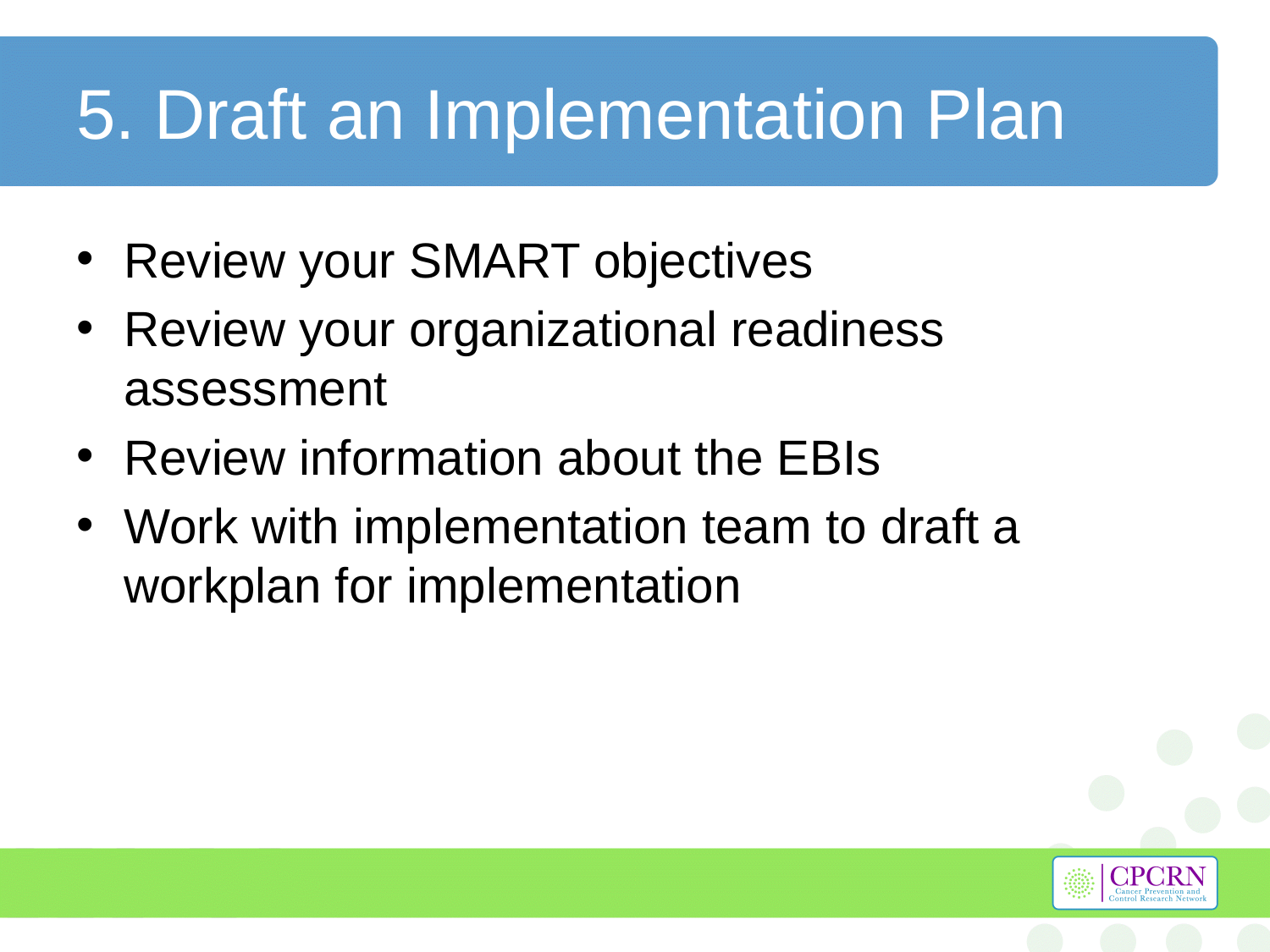

# 5. Draft an Implementation Plan
Review your SMART objectives
Review your organizational readiness assessment
Review information about the EBIs
Work with implementation team to draft a workplan for implementation